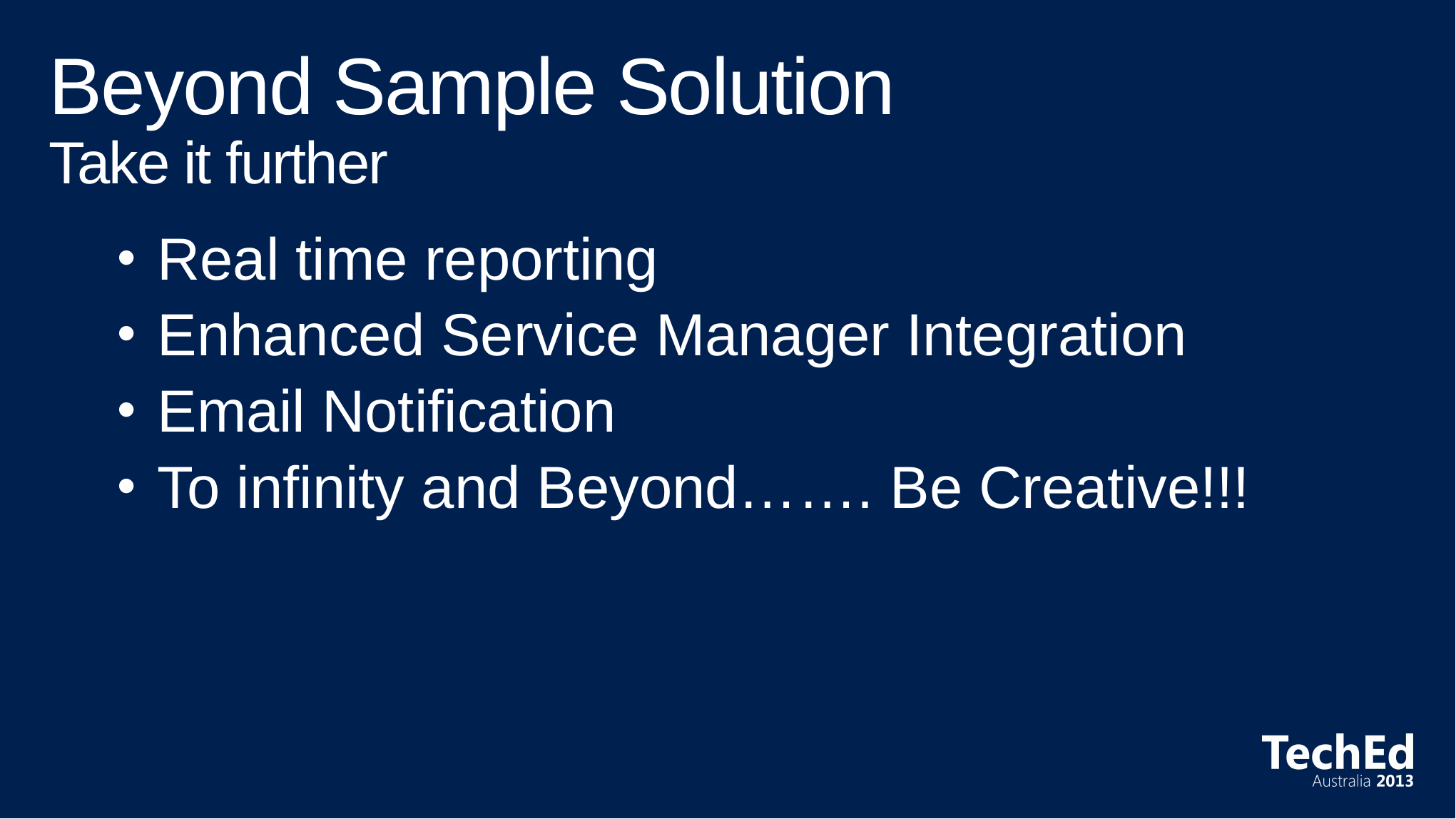

# Beyond Sample Solution Take it further
Real time reporting
Enhanced Service Manager Integration
Email Notification
To infinity and Beyond……. Be Creative!!!